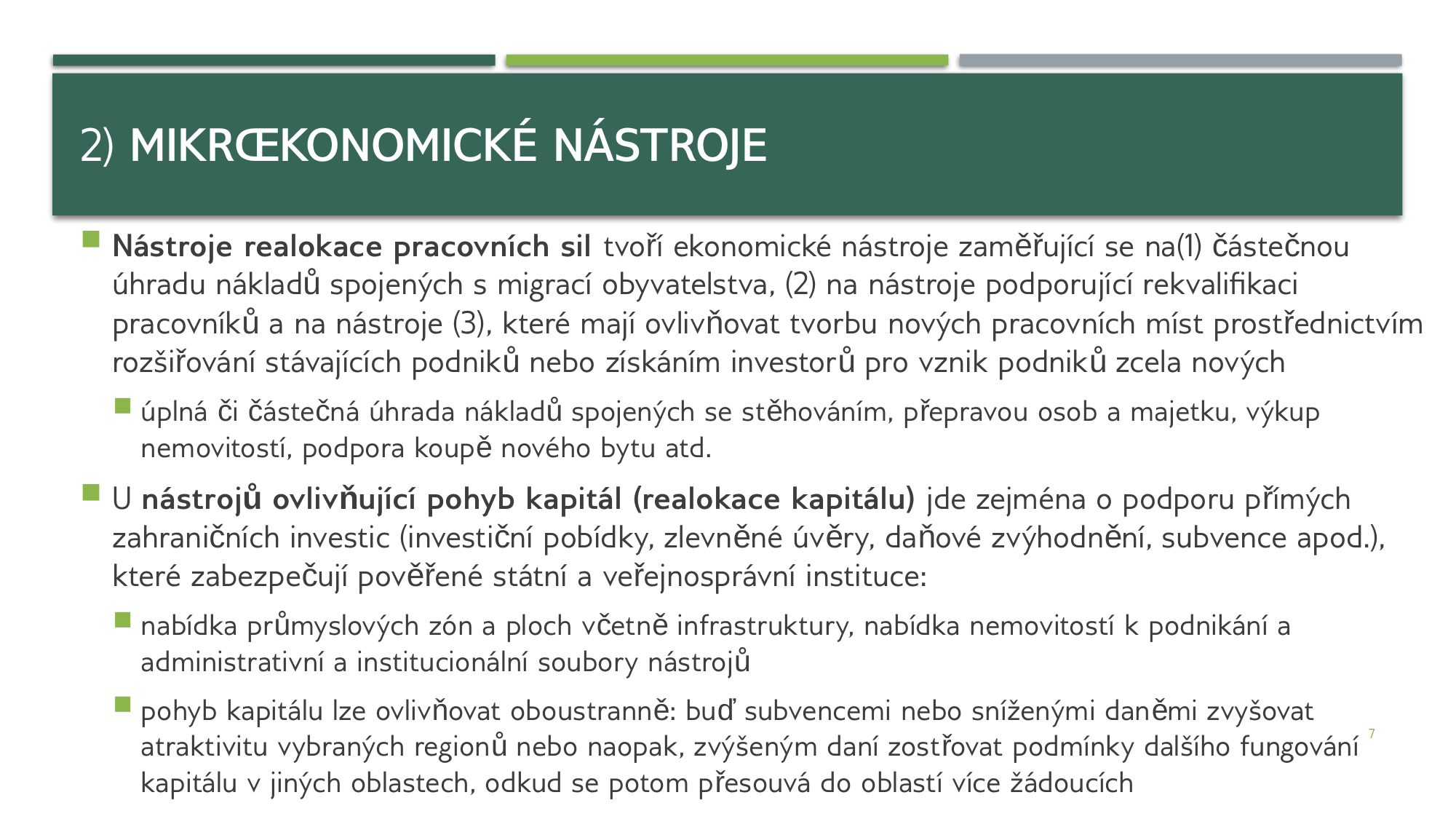

# 2) Mikroekonomické nástroje
Nástroje realokace pracovních sil tvoří ekonomické nástroje zaměřující se na(1) částečnou úhradu nákladů spojených s migrací obyvatelstva, (2) na nástroje podporující rekvalifikaci pracovníků a na nástroje (3), které mají ovlivňovat tvorbu nových pracovních míst prostřednictvím rozšiřování stávajících podniků nebo získáním investorů pro vznik podniků zcela nových
úplná či částečná úhrada nákladů spojených se stěhováním, přepravou osob a majetku, výkup nemovitostí, podpora koupě nového bytu atd.
U nástrojů ovlivňující pohyb kapitál (realokace kapitálu) jde zejména o podporu přímých zahraničních investic (investiční pobídky, zlevněné úvěry, daňové zvýhodnění, subvence apod.), které zabezpečují pověřené státní a veřejnosprávní instituce:
nabídka průmyslových zón a ploch včetně infrastruktury, nabídka nemovitostí k podnikání a administrativní a institucionální soubory nástrojů
pohyb kapitálu lze ovlivňovat oboustranně: buď subvencemi nebo sníženými daněmi zvyšovat atraktivitu vybraných regionů nebo naopak, zvýšeným daní zostřovat podmínky dalšího fungování kapitálu v jiných oblastech, odkud se potom přesouvá do oblastí více žádoucích
7